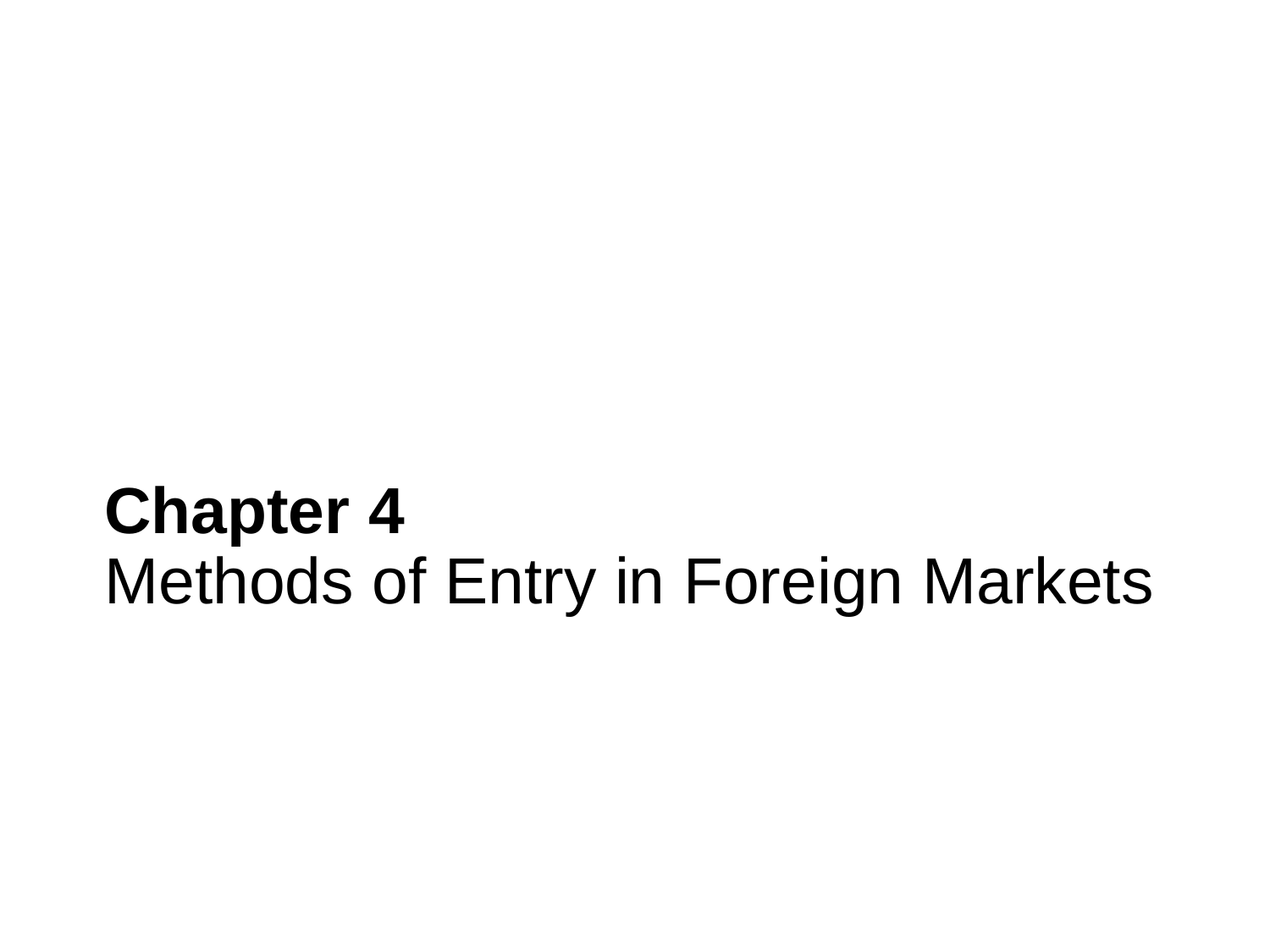

# Chapter 4 Methods of Entry in Foreign Markets